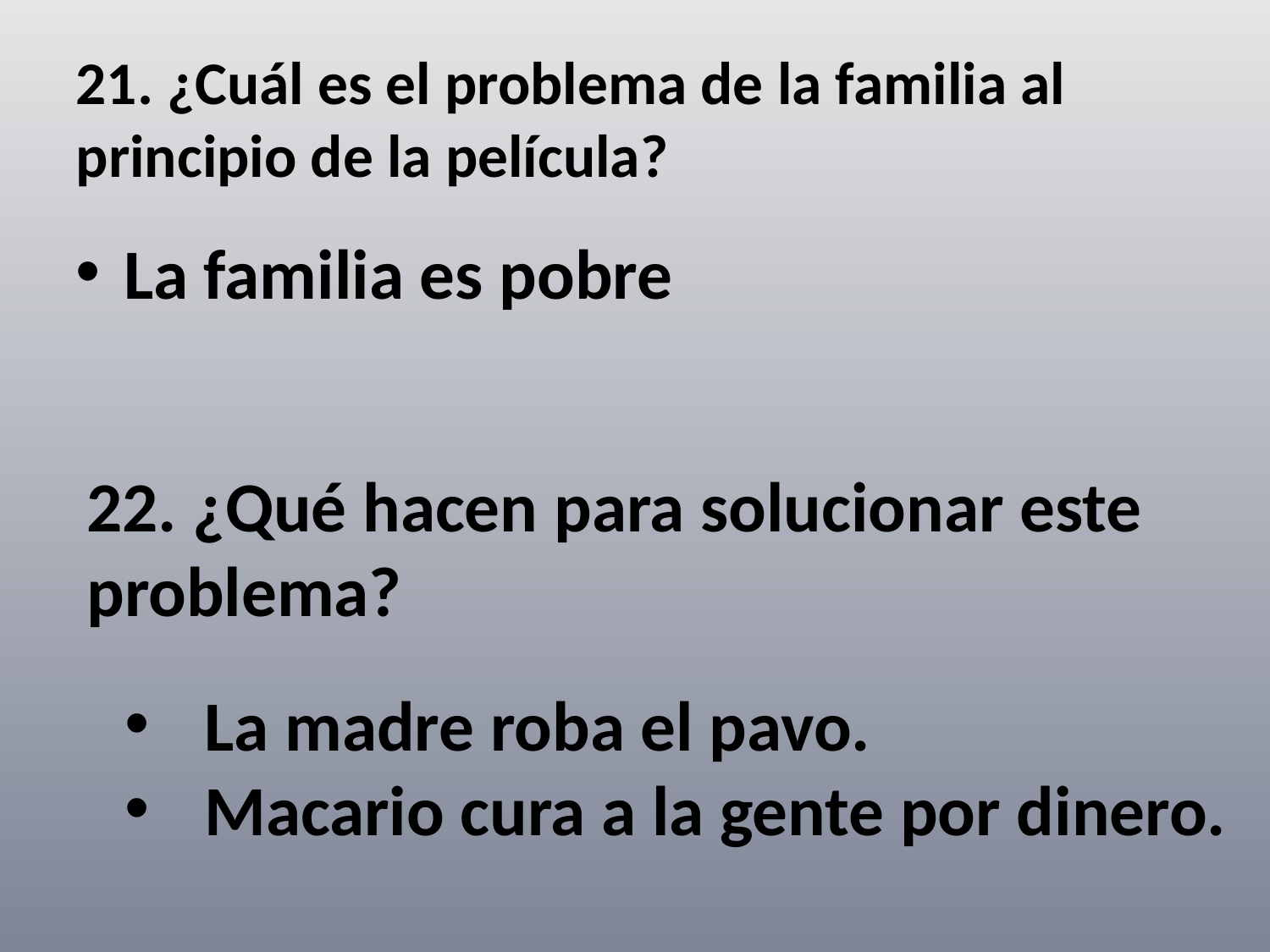

21. ¿Cuál es el problema de la familia al principio de la película?
La familia es pobre
22. ¿Qué hacen para solucionar este problema?
La madre roba el pavo.
Macario cura a la gente por dinero.